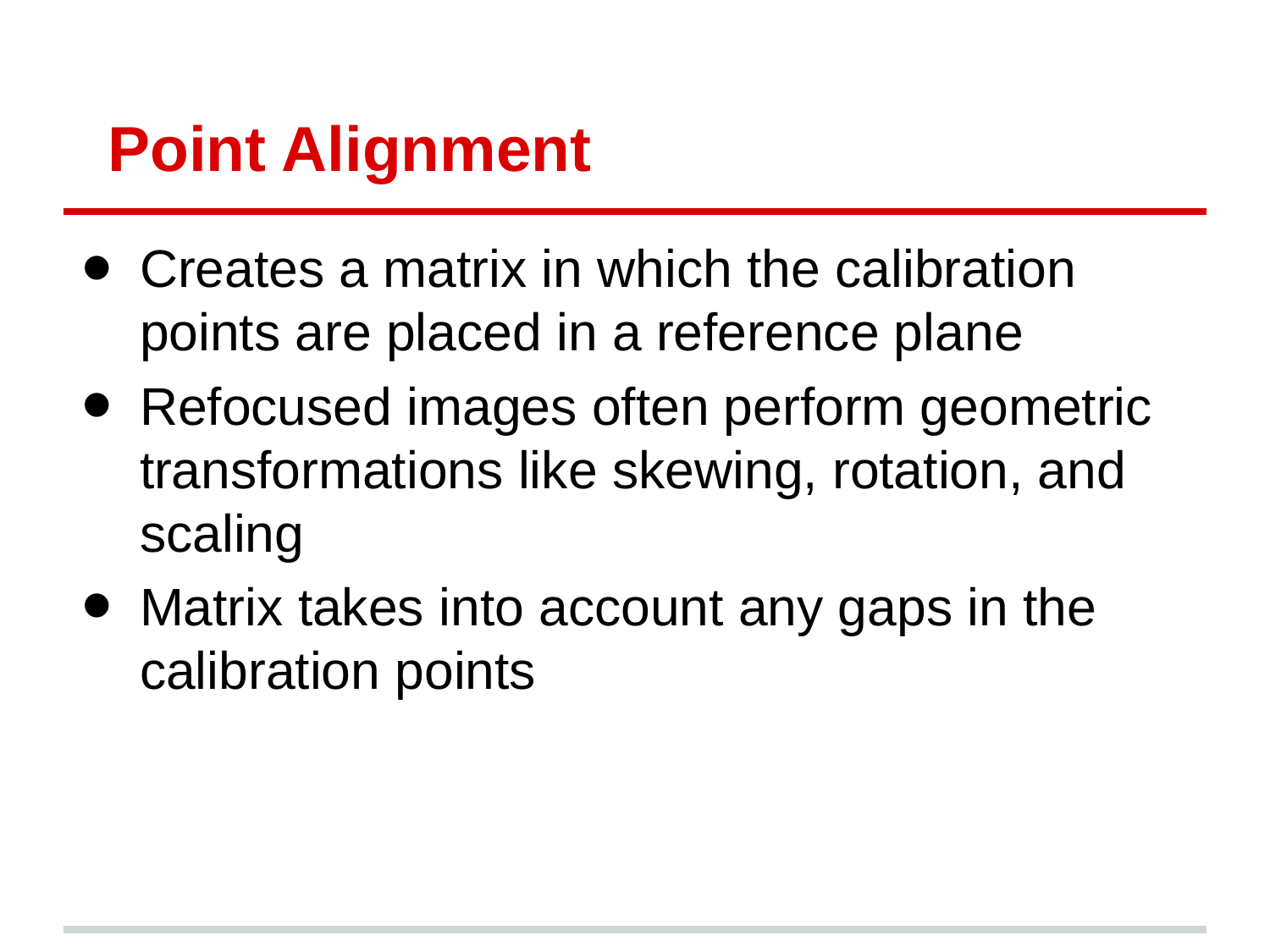

# Point Alignment
Creates a matrix in which the calibration points are placed in a reference plane
Refocused images often perform geometric transformations like skewing, rotation, and scaling
Matrix takes into account any gaps in the calibration points